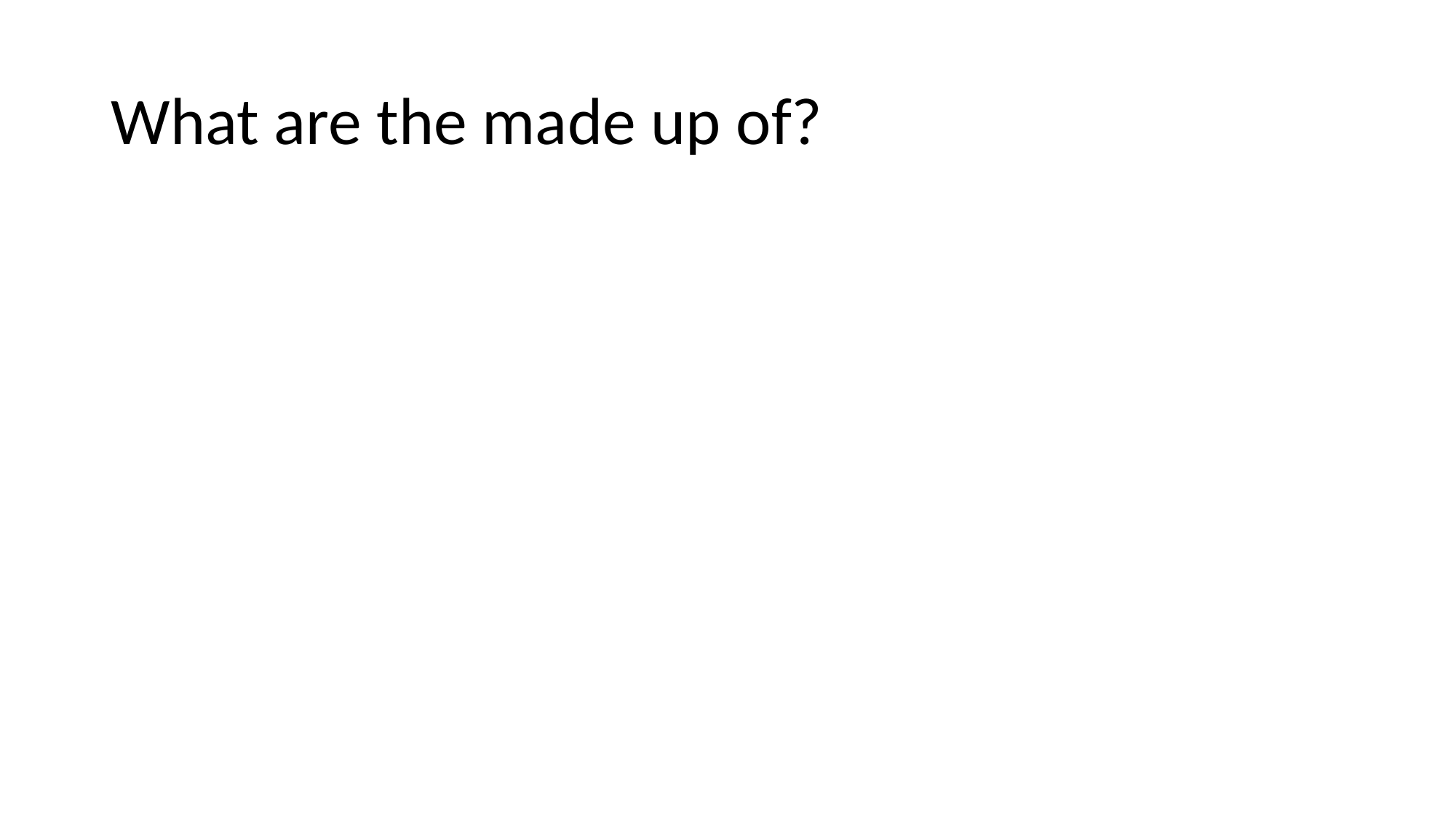

# What are the made up of?